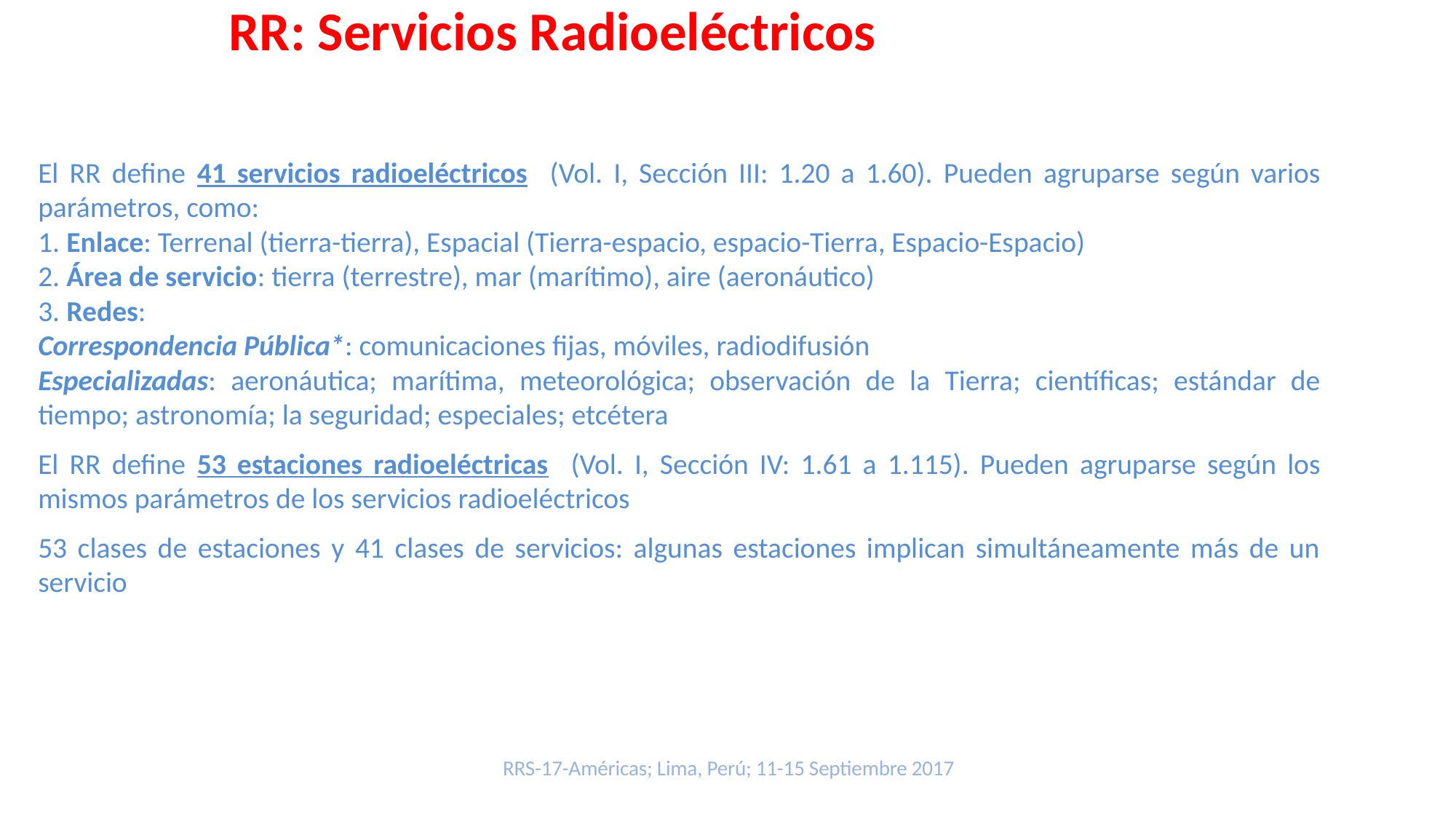

RR: Servicios Radioeléctricos

El RR define 41 servicios radioeléctricos  (Vol. I, Sección III: 1.20 a 1.60). Pueden agruparse según varios parámetros, como:
1. Enlace: Terrenal (tierra-tierra), Espacial (Tierra-espacio, espacio-Tierra, Espacio-Espacio)
2. Área de servicio: tierra (terrestre), mar (marítimo), aire (aeronáutico)
3. Redes:
Correspondencia Pública*: comunicaciones fijas, móviles, radiodifusión
Especializadas: aeronáutica; marítima, meteorológica; observación de la Tierra; científicas; estándar de tiempo; astronomía; la seguridad; especiales; etcétera

El RR define 53 estaciones radioeléctricas  (Vol. I, Sección IV: 1.61 a 1.115). Pueden agruparse según los mismos parámetros de los servicios radioeléctricos

53 clases de estaciones y 41 clases de servicios: algunas estaciones implican simultáneamente más de un servicio

RRS-17-Américas; Lima, Perú; 11-15 Septiembre 2017